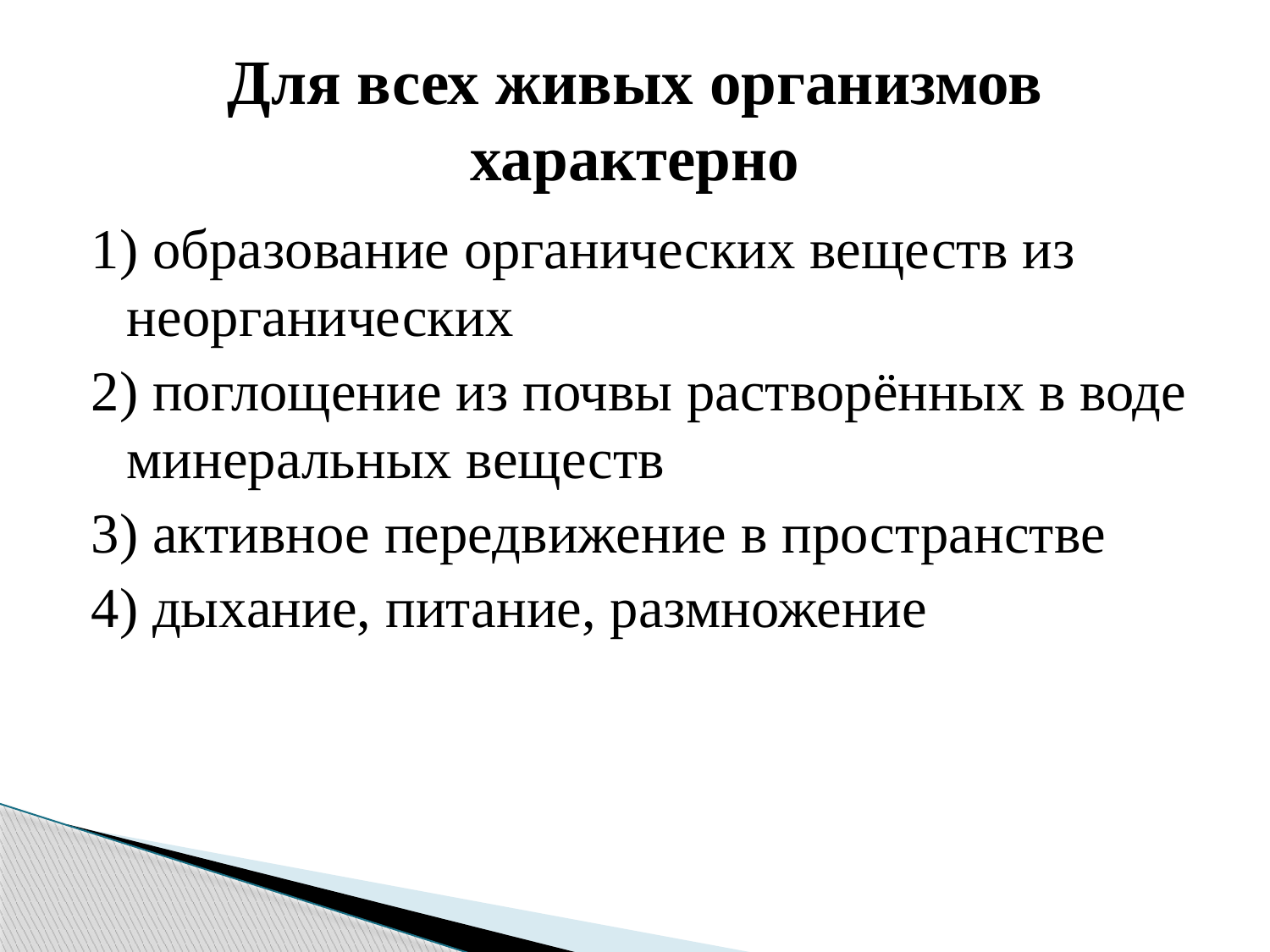

# Для всех живых организмов характерно
1) образование органических веществ из неорганических
2) поглощение из почвы растворённых в воде минеральных веществ
3) активное передвижение в пространстве
4) дыхание, питание, размножение